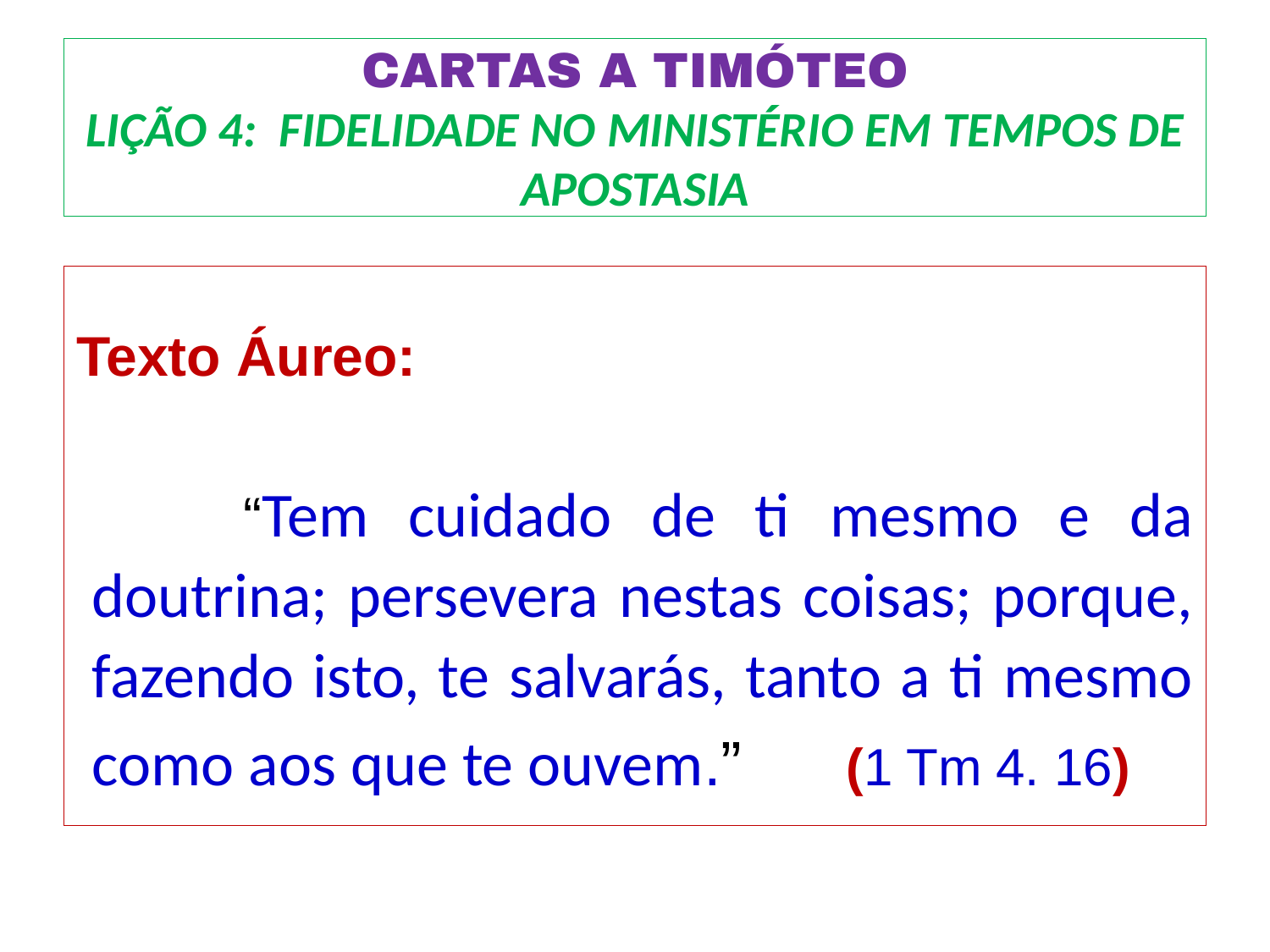

# CARTAS A TIMÓTEO LIÇÃO 4:  FIDELIDADE NO MINISTÉRIO EM TEMPOS DE APOSTASIA

Texto Áureo:

 	“Tem cuidado de ti mesmo e da doutrina; persevera nestas coisas; porque, fazendo isto, te salvarás, tanto a ti mesmo como aos que te ouvem.”					(1 Tm 4. 16)